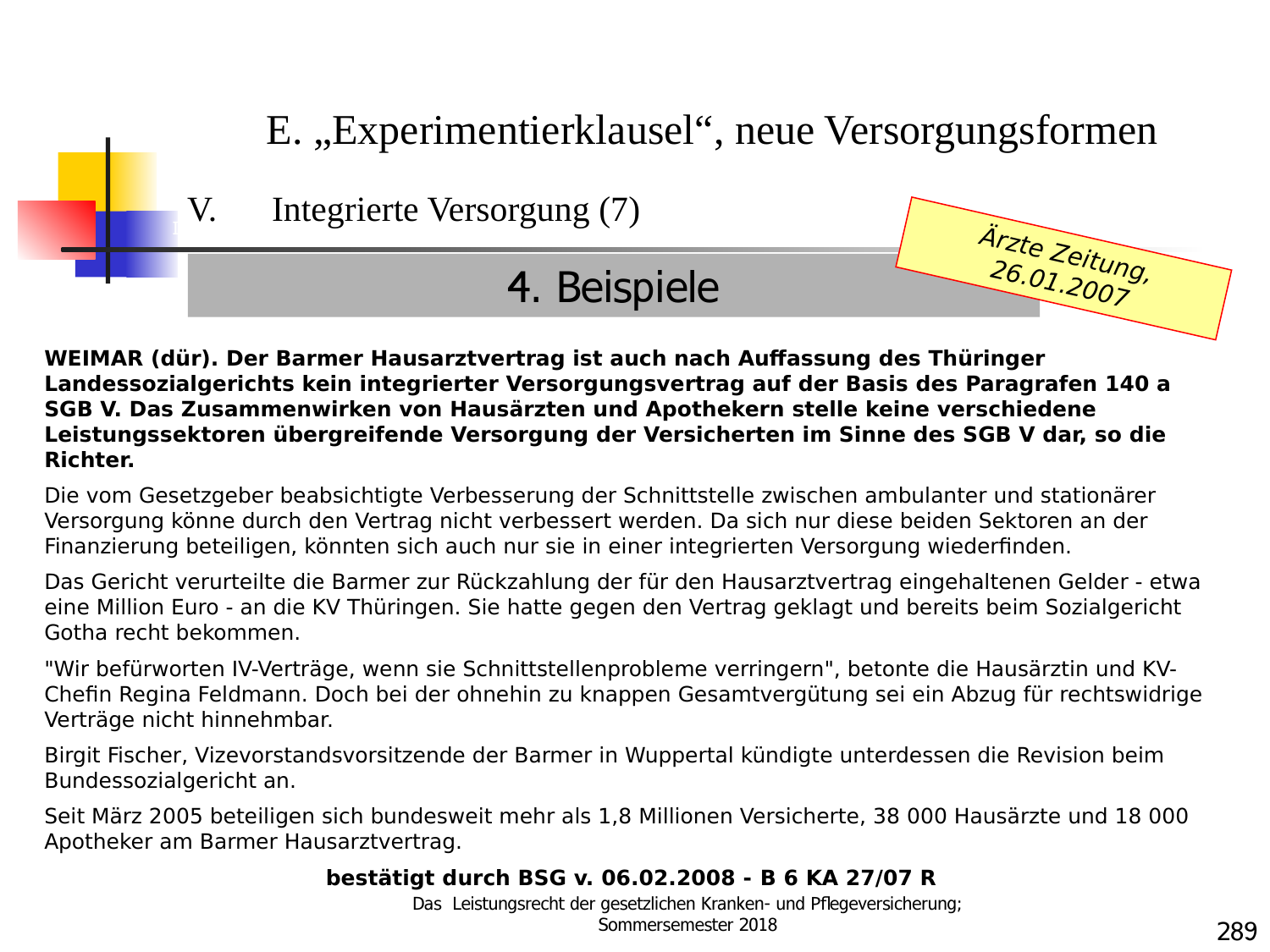

IV 7
E. „Experimentierklausel“, neue Versorgungsformen

Integrierte Versorgung (7)
Ärzte Zeitung, 26.01.2007
4. Beispiele
WEIMAR (dür). Der Barmer Hausarztvertrag ist auch nach Auffassung des Thüringer Landessozialgerichts kein integrierter Versorgungsvertrag auf der Basis des Paragrafen 140 a SGB V. Das Zusammenwirken von Hausärzten und Apothekern stelle keine verschiedene Leistungssektoren übergreifende Versorgung der Versicherten im Sinne des SGB V dar, so die Richter.
Die vom Gesetzgeber beabsichtigte Verbesserung der Schnittstelle zwischen ambulanter und stationärer Versorgung könne durch den Vertrag nicht verbessert werden. Da sich nur diese beiden Sektoren an der Finanzierung beteiligen, könnten sich auch nur sie in einer integrierten Versorgung wiederfinden.
Das Gericht verurteilte die Barmer zur Rückzahlung der für den Hausarztvertrag eingehaltenen Gelder - etwa eine Million Euro - an die KV Thüringen. Sie hatte gegen den Vertrag geklagt und bereits beim Sozialgericht Gotha recht bekommen.
"Wir befürworten IV-Verträge, wenn sie Schnittstellenprobleme verringern", betonte die Hausärztin und KV-Chefin Regina Feldmann. Doch bei der ohnehin zu knappen Gesamtvergütung sei ein Abzug für rechtswidrige Verträge nicht hinnehmbar.
Birgit Fischer, Vizevorstandsvorsitzende der Barmer in Wuppertal kündigte unterdessen die Revision beim Bundessozialgericht an.
Seit März 2005 beteiligen sich bundesweit mehr als 1,8 Millionen Versicherte, 38 000 Hausärzte und 18 000 Apotheker am Barmer Hausarztvertrag.
bestätigt durch BSG v. 06.02.2008 - B 6 KA 27/07 R
Krankheit
Das  Leistungsrecht der gesetzlichen Kranken- und Pflegeversicherung; Sommersemester 2018
289